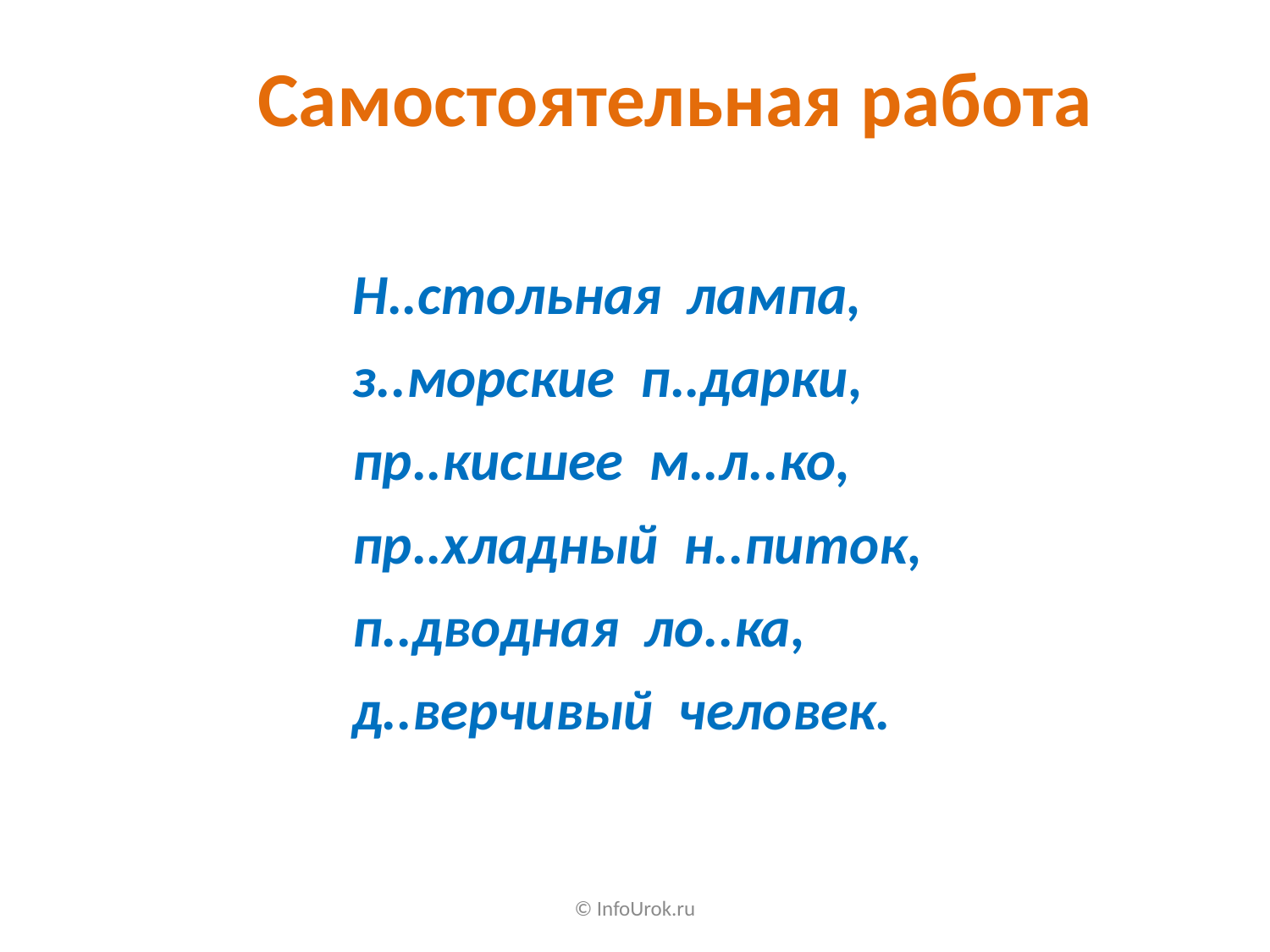

Самостоятельная работа
Н..стольная  лампа,
з..морские  п..дарки,
пр..кисшее  м..л..ко,
пр..хладный  н..питок,
п..дводная  ло..ка,
д..верчивый  человек.
© InfoUrok.ru